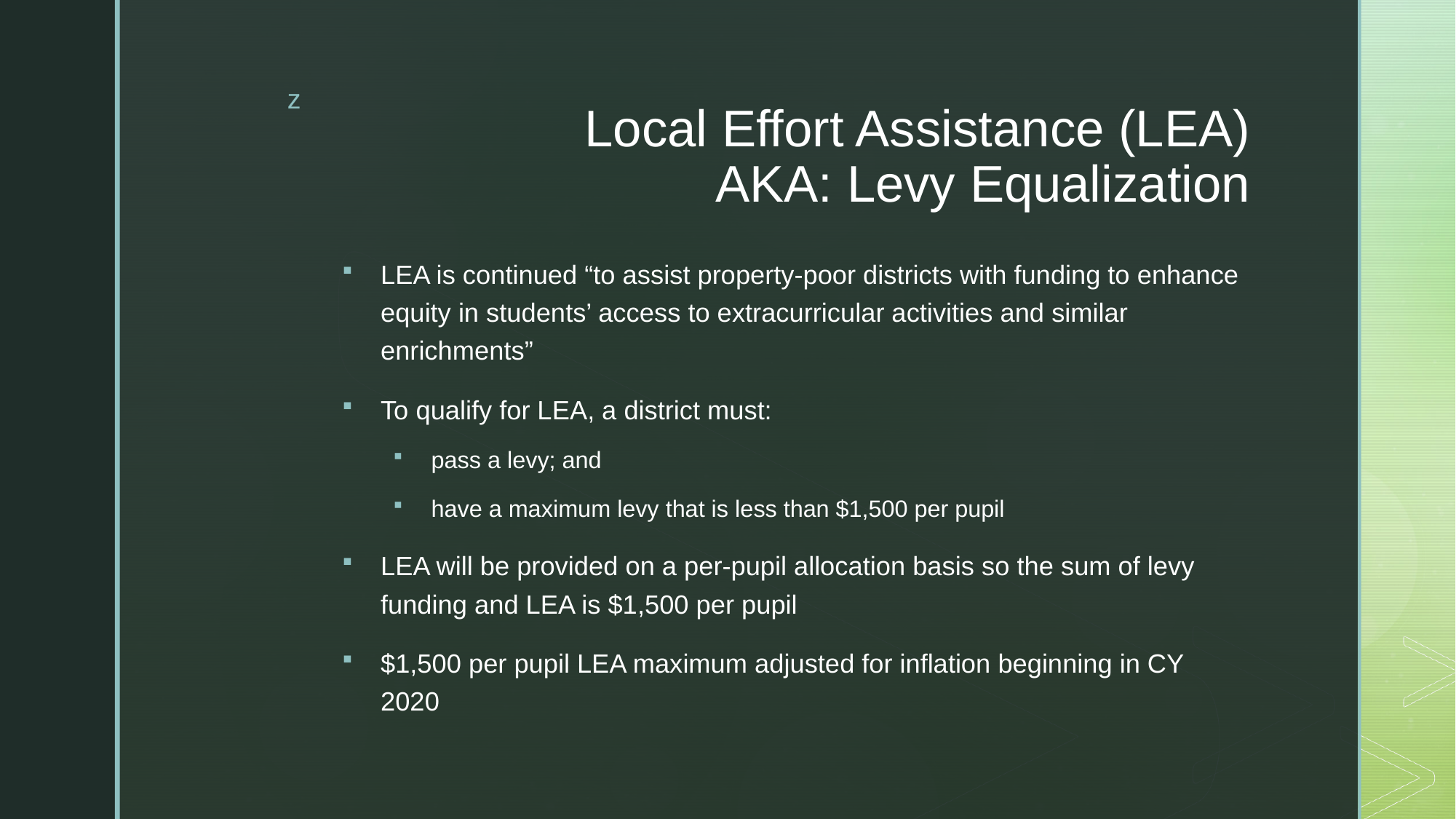

# Local Effort Assistance (LEA) AKA: Levy Equalization
LEA is continued “to assist property-poor districts with funding to enhance equity in students’ access to extracurricular activities and similar enrichments”
To qualify for LEA, a district must:
pass a levy; and
have a maximum levy that is less than $1,500 per pupil
LEA will be provided on a per-pupil allocation basis so the sum of levy funding and LEA is $1,500 per pupil
$1,500 per pupil LEA maximum adjusted for inflation beginning in CY 2020